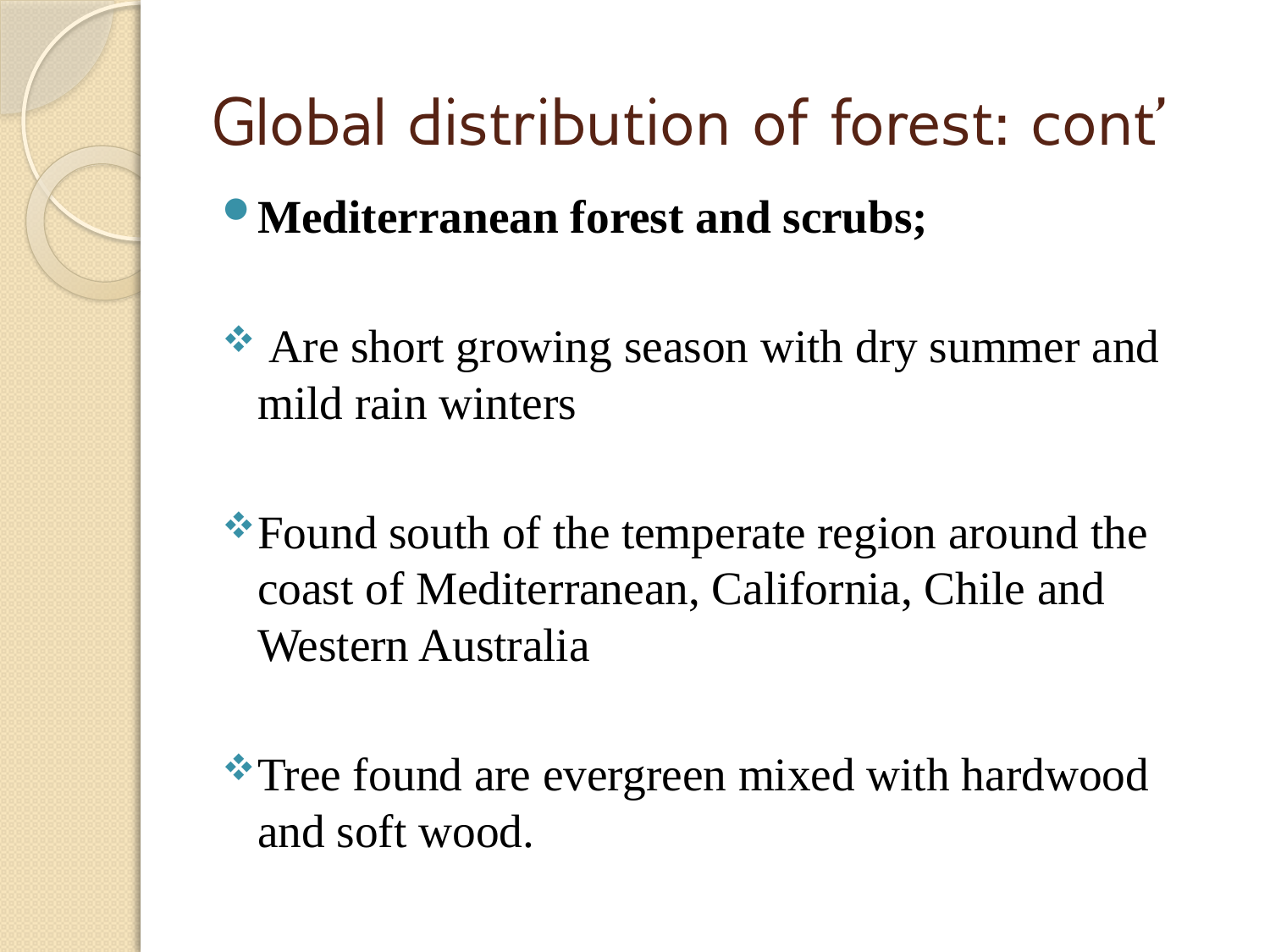

# Global distribution of forest: cont’
Mediterranean forest and scrubs;

 Are short growing season with dry summer and mild rain winters

Found south of the temperate region around the coast of Mediterranean, California, Chile and Western Australia

Tree found are evergreen mixed with hardwood and soft wood.